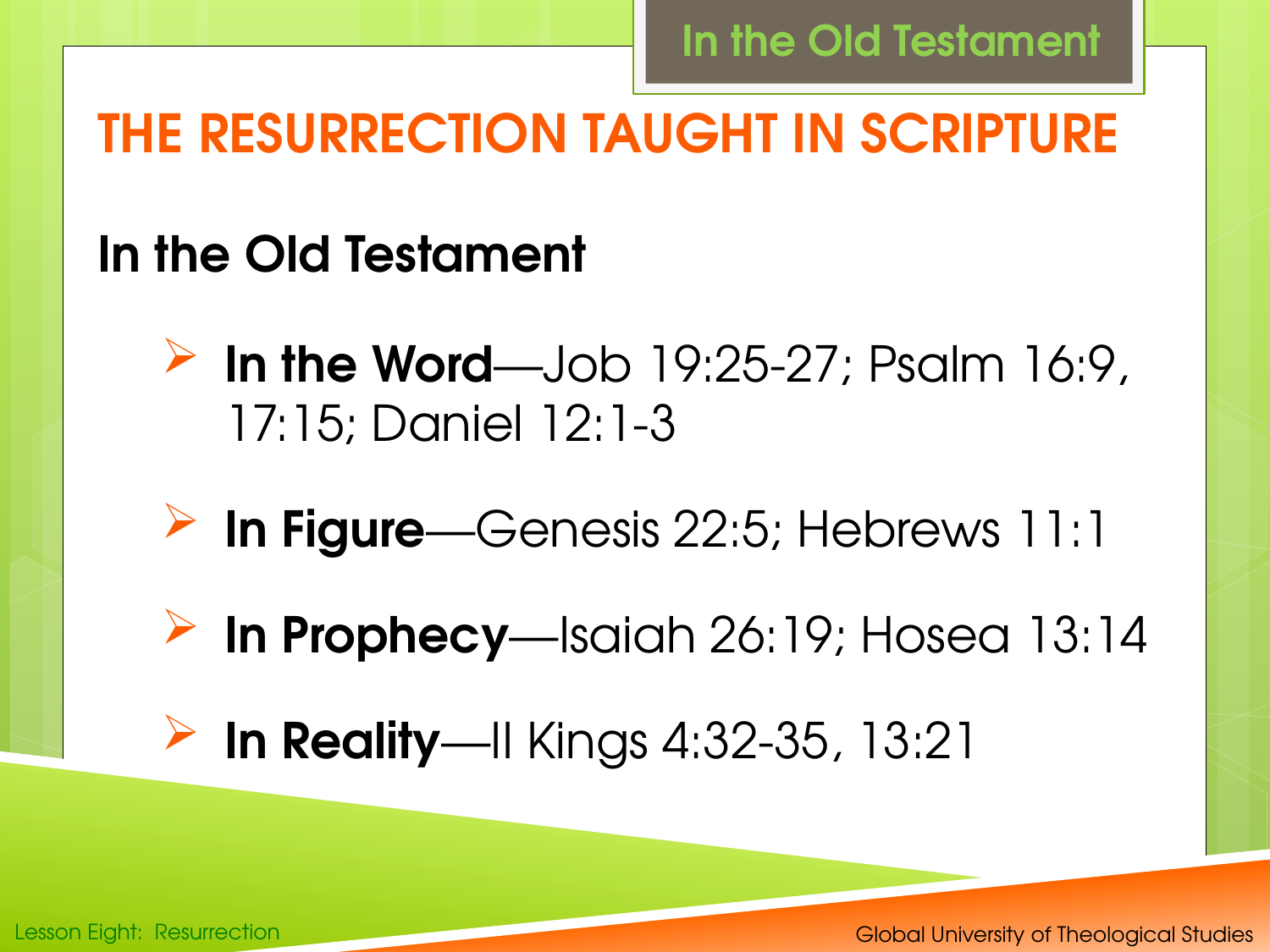

In the Old Testament
THE RESURRECTION TAUGHT IN SCRIPTURE

In the Old Testament

In the Word—Job 19:25-27; Psalm 16:9, 17:15; Daniel 12:1-3

In Figure—Genesis 22:5; Hebrews 11:1

In Prophecy—Isaiah 26:19; Hosea 13:14

In Reality—II Kings 4:32-35, 13:21

 Global University of Theological Studies
Lesson Eight:  Resurrection